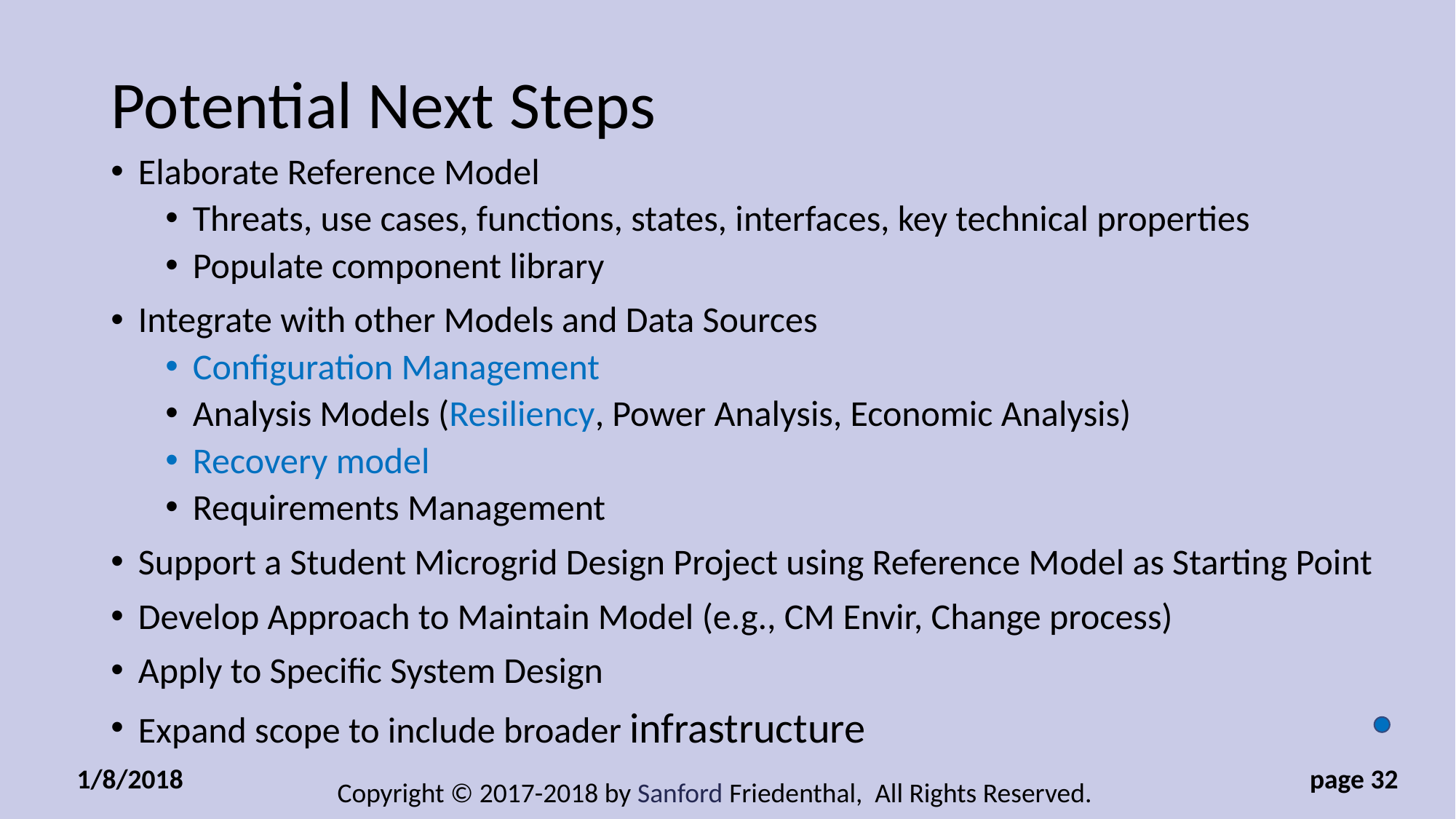

# Potential Next Steps
Elaborate Reference Model
Threats, use cases, functions, states, interfaces, key technical properties
Populate component library
Integrate with other Models and Data Sources
Configuration Management
Analysis Models (Resiliency, Power Analysis, Economic Analysis)
Recovery model
Requirements Management
Support a Student Microgrid Design Project using Reference Model as Starting Point
Develop Approach to Maintain Model (e.g., CM Envir, Change process)
Apply to Specific System Design
Expand scope to include broader infrastructure

1/8/2018
 page 32
Copyright © 2017-2018 by Sanford Friedenthal,  All Rights Reserved.